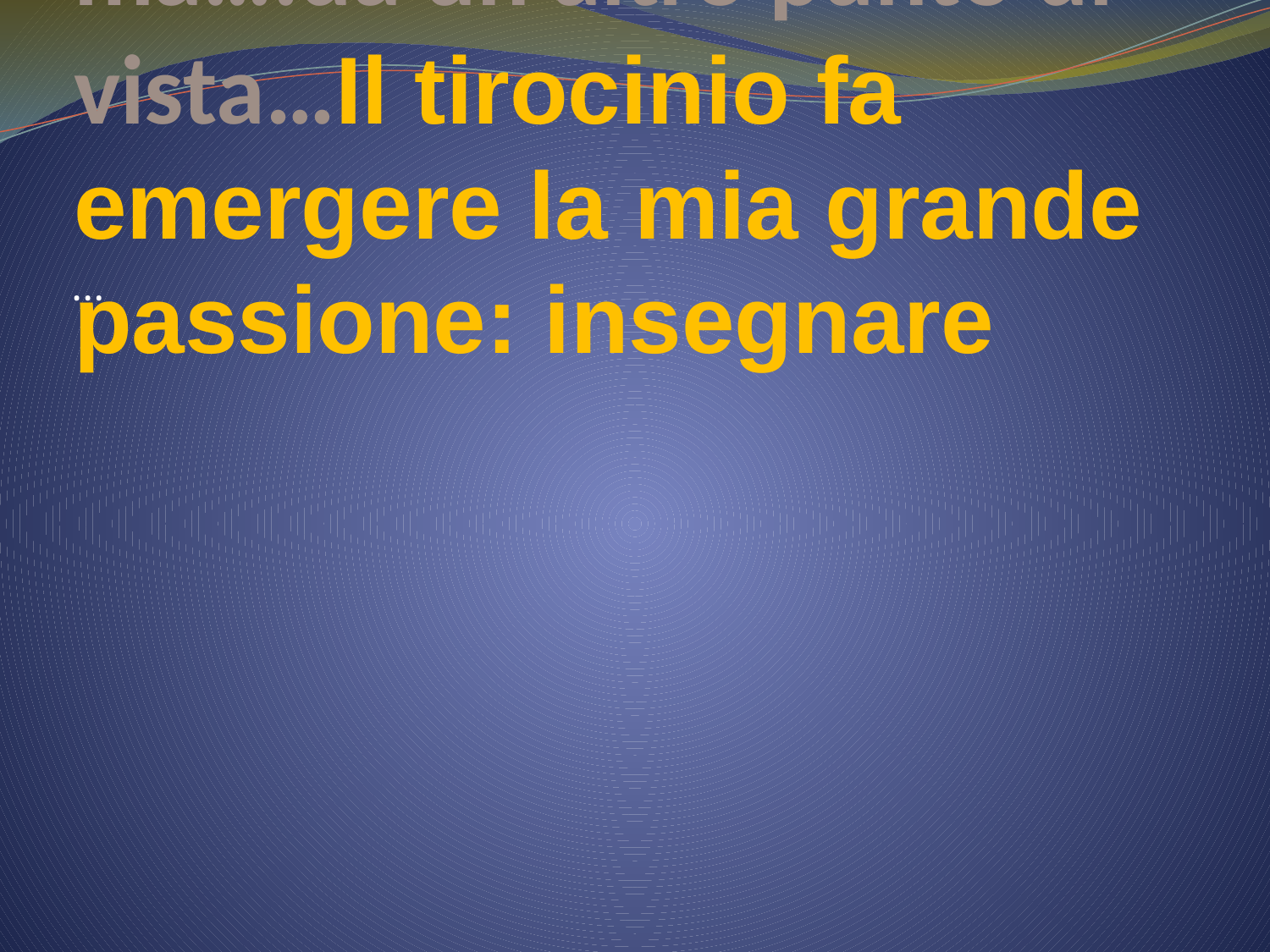

# Il tirocinio mi fa scoprire il mondo della scuola ma….da un altro punto di vista…Il tirocinio fa emergere la mia grande passione: insegnare
…